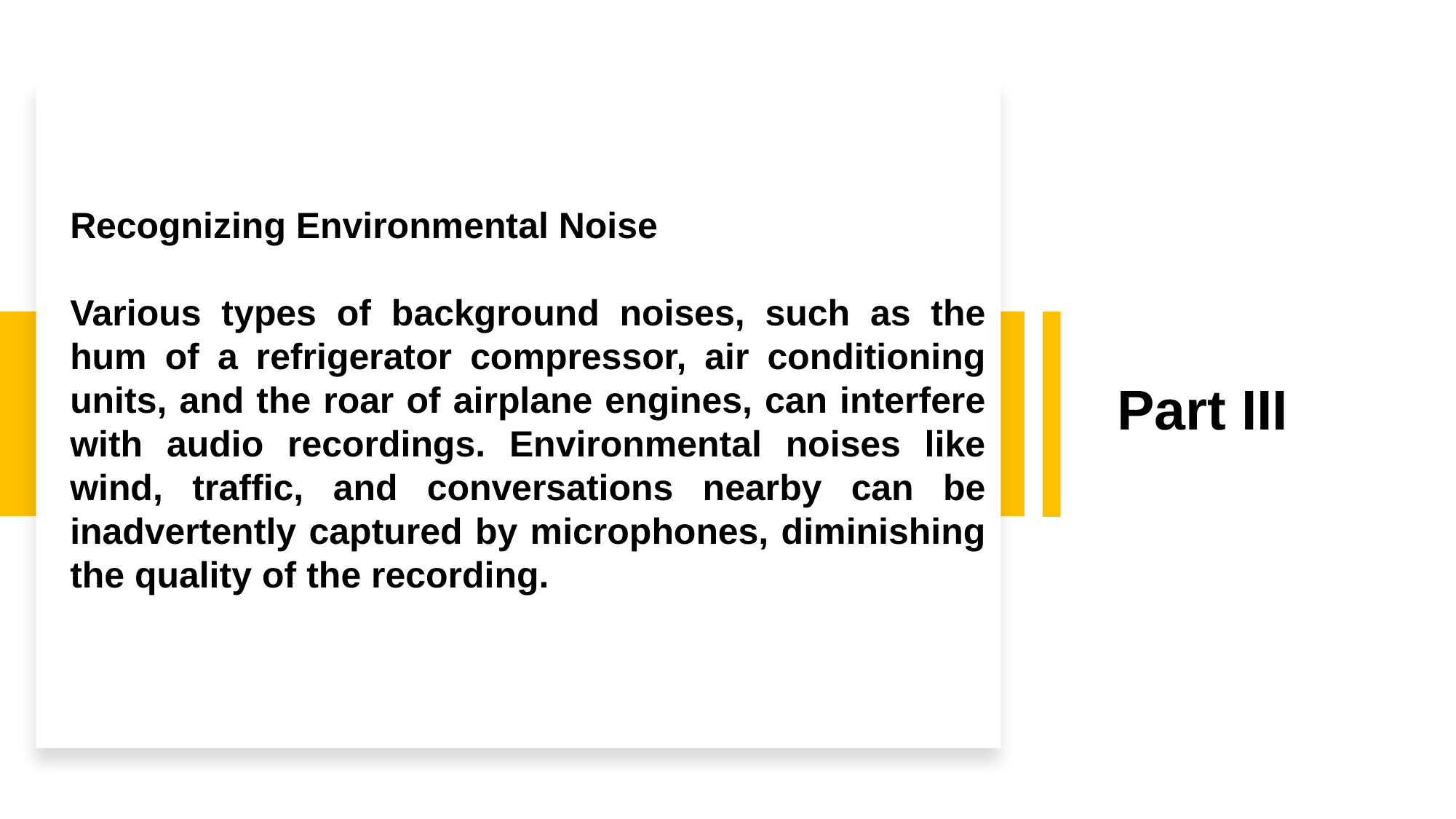

Identification and Management of Environmental Noise

Identification and Management of Environmental Noise
Recognizing Environmental Noise

Various types of background noises, such as the hum of a refrigerator compressor, air conditioning units, and the roar of airplane engines, can interfere with audio recordings. Environmental noises like wind, traffic, and conversations nearby can be inadvertently captured by microphones, diminishing the quality of the recording.
Part III